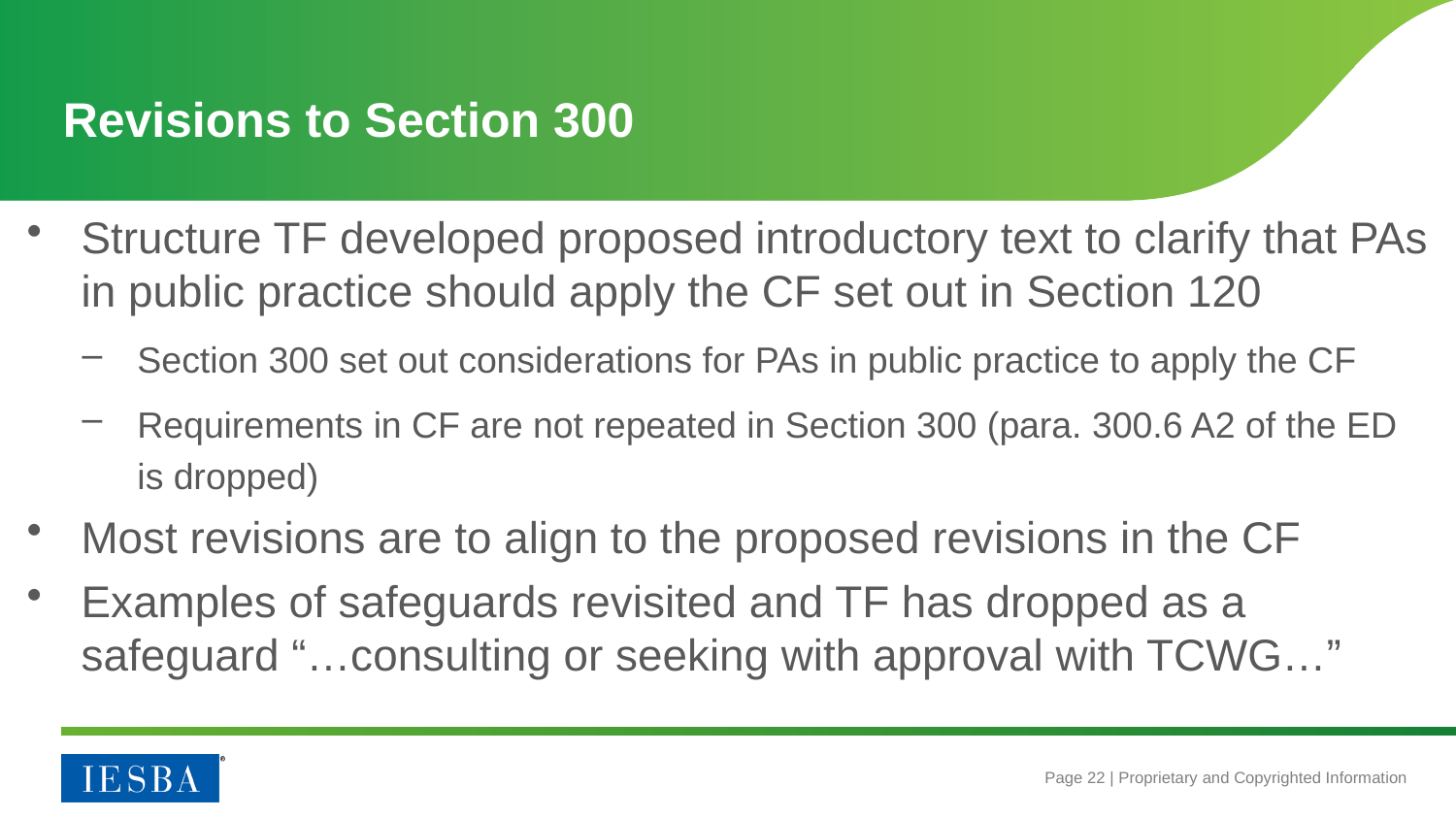

Revisions to Section 300
Structure TF developed proposed introductory text to clarify that PAs in public practice should apply the CF set out in Section 120
Section 300 set out considerations for PAs in public practice to apply the CF
Requirements in CF are not repeated in Section 300 (para. 300.6 A2 of the ED is dropped)
Most revisions are to align to the proposed revisions in the CF
Examples of safeguards revisited and TF has dropped as a safeguard “…consulting or seeking with approval with TCWG…”